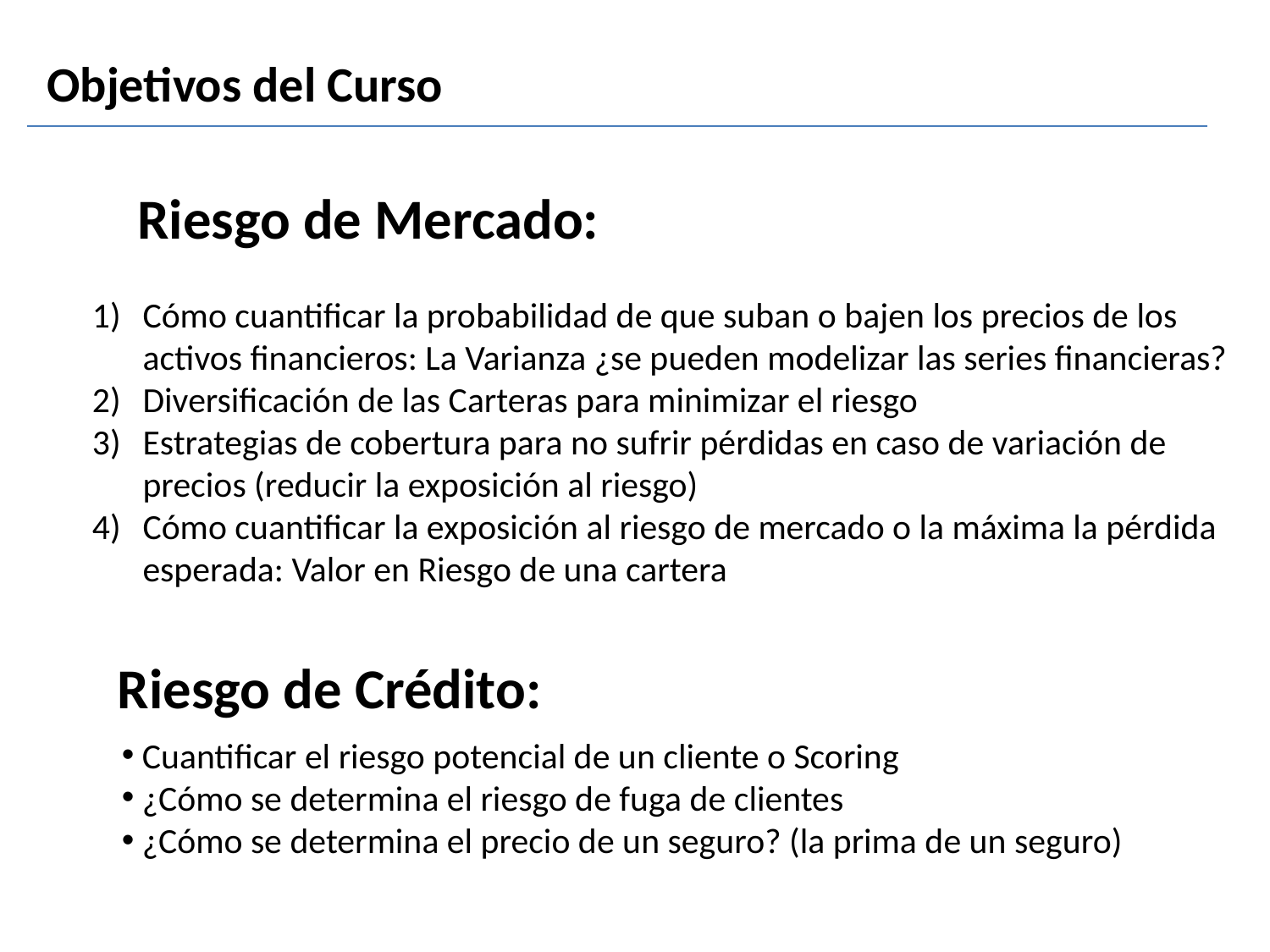

Objetivos del Curso
Riesgo de Mercado:
1)	Cómo cuantificar la probabilidad de que suban o bajen los precios de los activos financieros: La Varianza ¿se pueden modelizar las series financieras?
2)	Diversificación de las Carteras para minimizar el riesgo
3)	Estrategias de cobertura para no sufrir pérdidas en caso de variación de precios (reducir la exposición al riesgo)
4)	Cómo cuantificar la exposición al riesgo de mercado o la máxima la pérdida esperada: Valor en Riesgo de una cartera
Riesgo de Crédito:
 Cuantificar el riesgo potencial de un cliente o Scoring
 ¿Cómo se determina el riesgo de fuga de clientes
 ¿Cómo se determina el precio de un seguro? (la prima de un seguro)